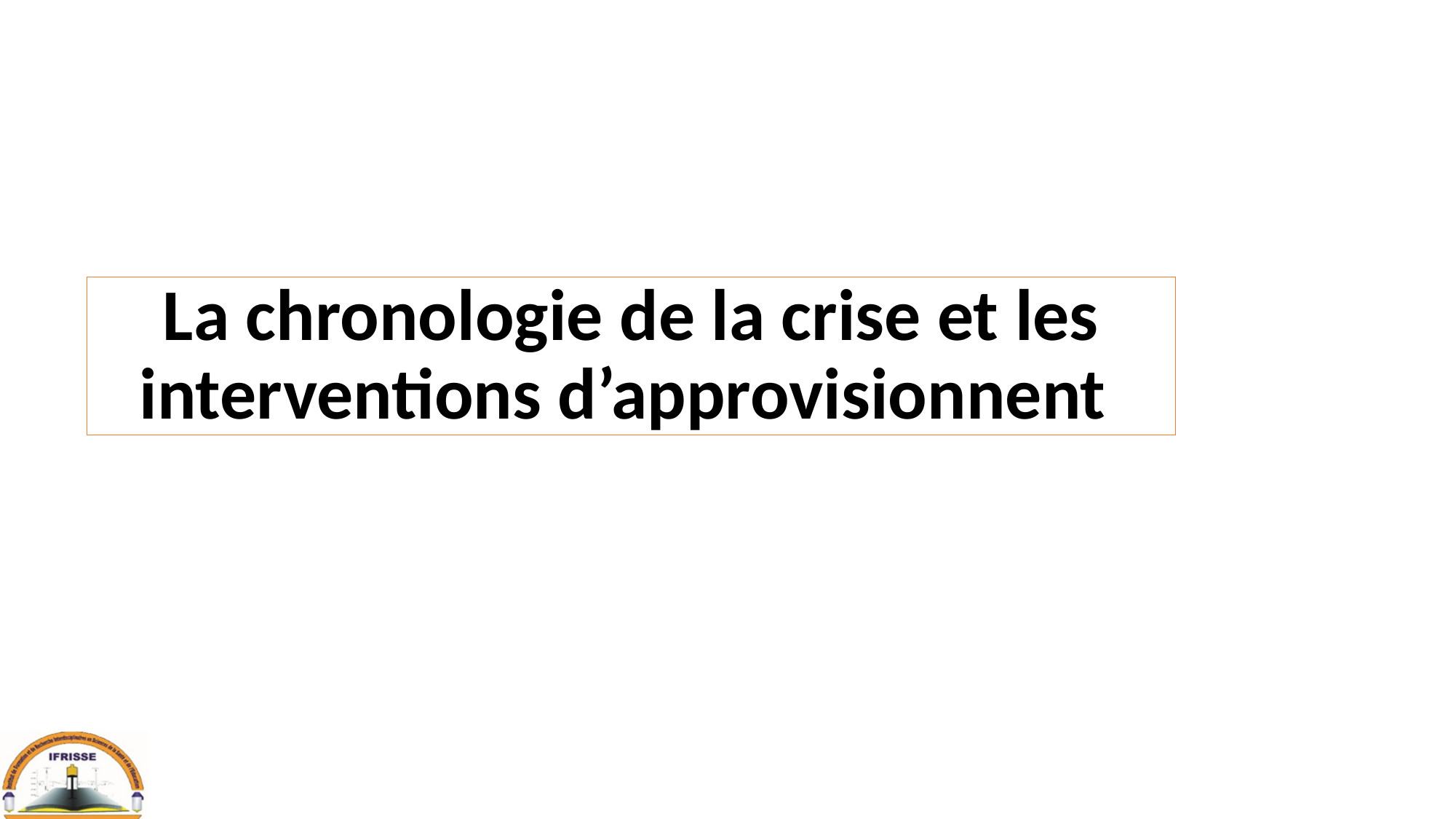

# La chronologie de la crise et les interventions d’approvisionnent